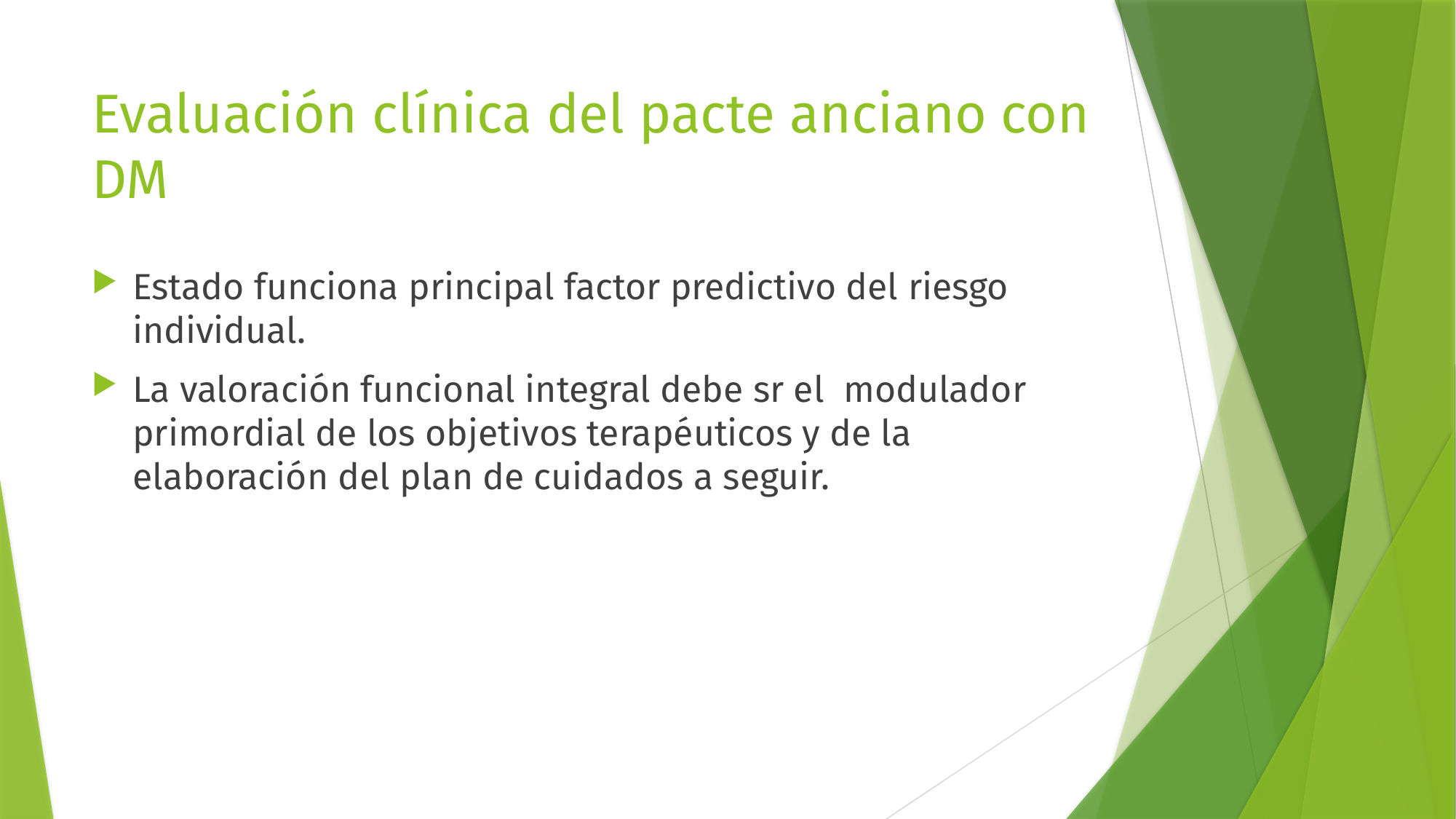

# Evaluación clínica del pacte anciano con DM
Estado funciona principal factor predictivo del riesgo individual.
La valoración funcional integral debe sr el  modulador primordial de los objetivos terapéuticos y de la elaboración del plan de cuidados a seguir.